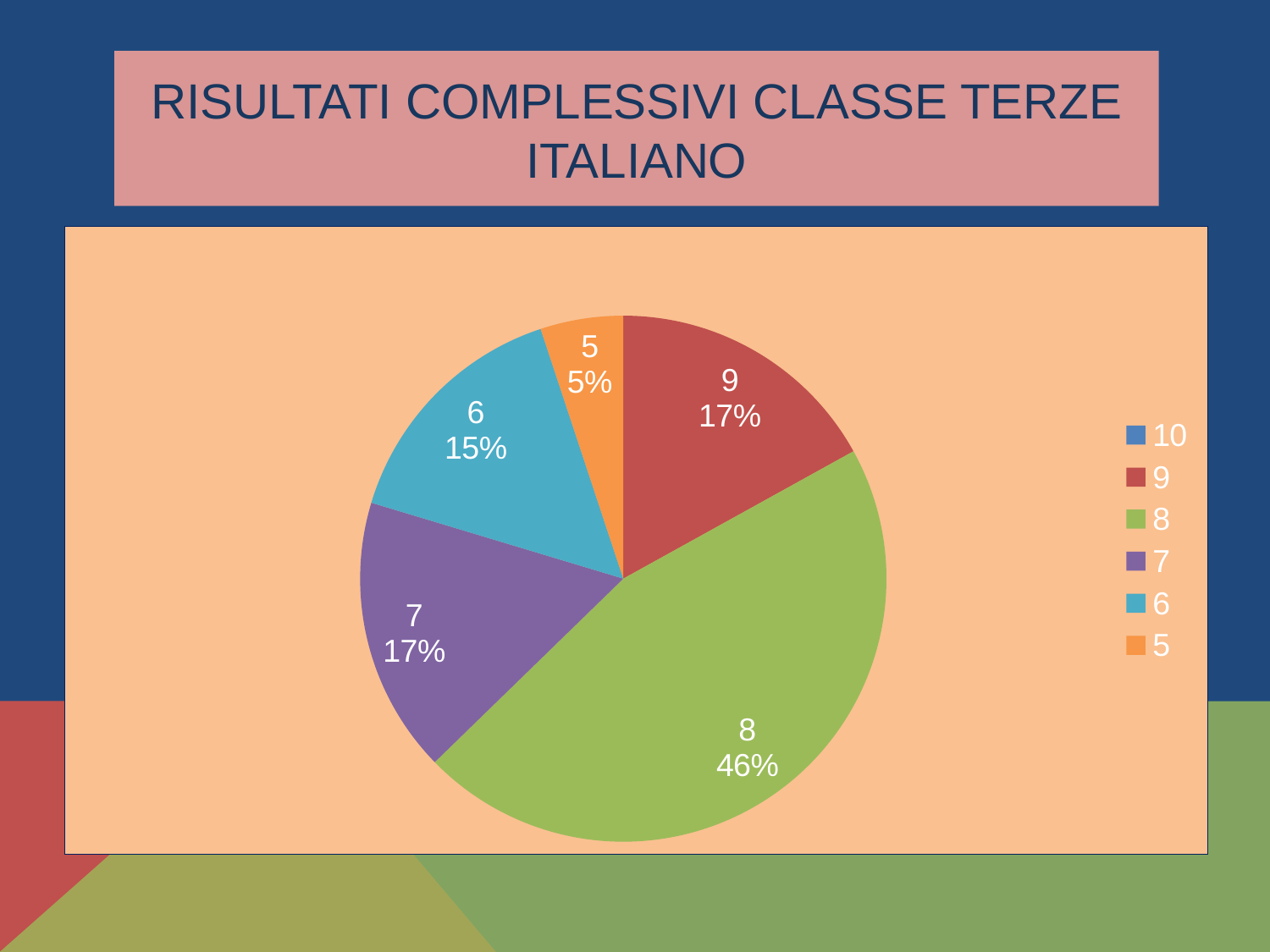

# RISULTATI COMPLESSIVI CLASSE TERZE ITALIANO

### Chart

| Category | Colonna1 |
|---|---|
| 10 | 0.0 |
| 9 | 10.0 |
| 8 | 27.0 |
| 7 | 10.0 |
| 6 | 9.0 |
| 5 | 3.0 |